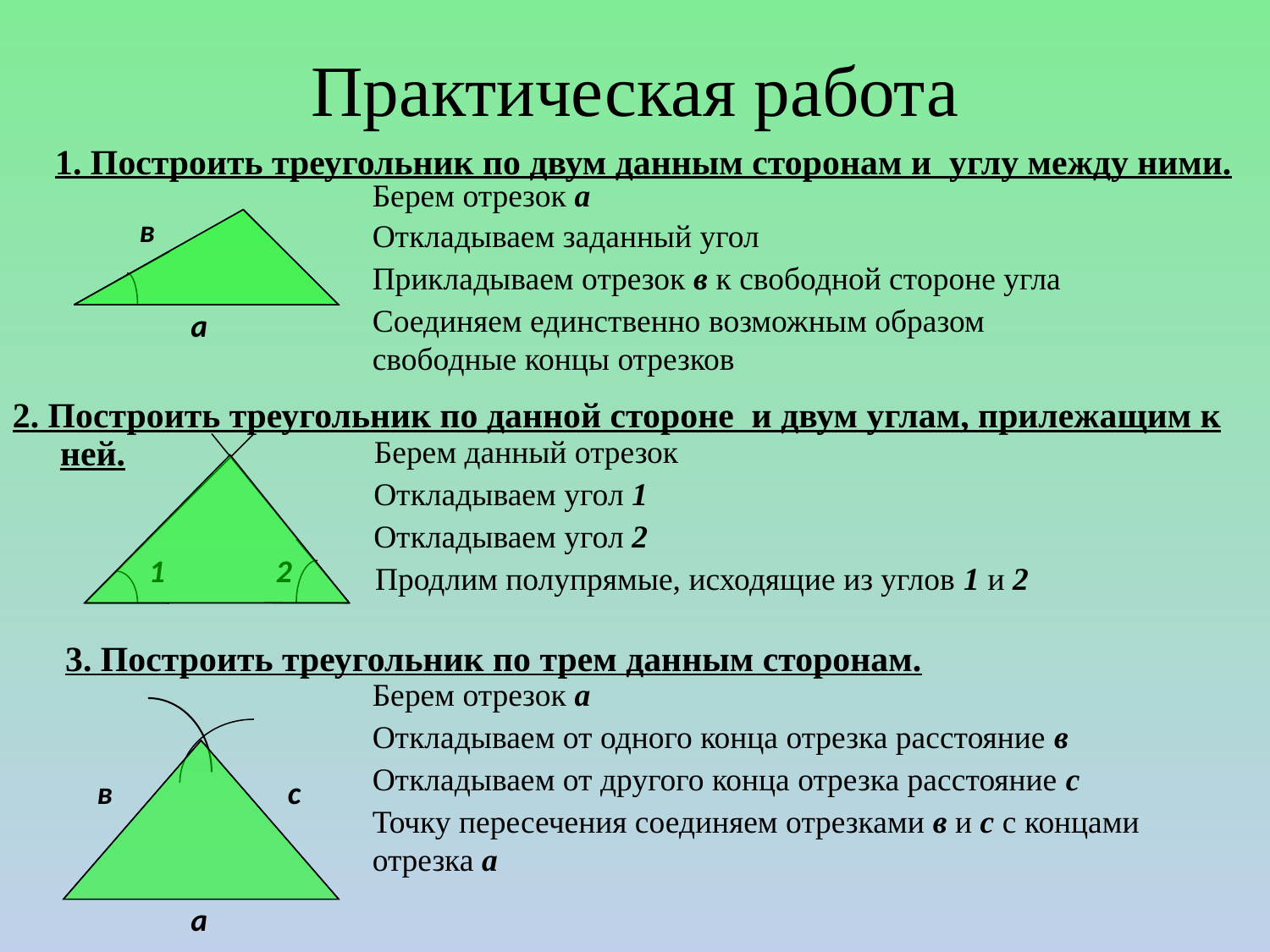

# Практическая работа
1. Построить треугольник по двум данным сторонам и  углу между ними.
Берем отрезок а

в

Откладываем заданный угол

Прикладываем отрезок в к свободной стороне угла
Соединяем единственно возможным образом
свободные концы отрезков
а
2. Построить треугольник по данной стороне  и двум углам, прилежащим к ней.
Берем данный отрезок

Откладываем угол 1
Откладываем угол 2

1
2
Продлим полупрямые, исходящие из углов 1 и 2
3. Построить треугольник по трем данным сторонам.
Берем отрезок а

Откладываем от одного конца отрезка расстояние в

Откладываем от другого конца отрезка расстояние с
в
с
Точку пересечения соединяем отрезками в и с с концами отрезка а
а